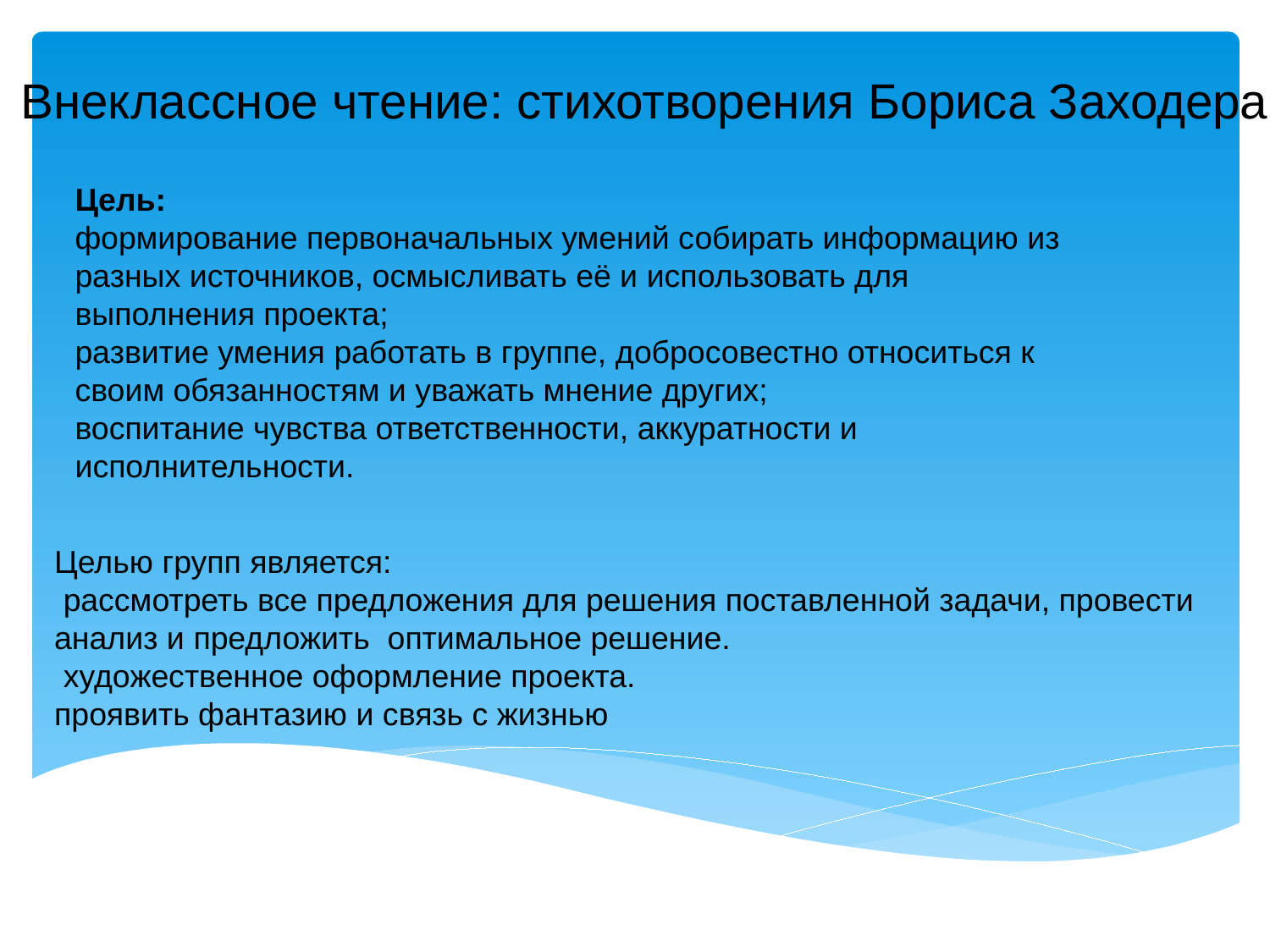

Внеклассное чтение: стихотворения Бориса Заходера
Цель:
формирование первоначальных умений собирать информацию из разных источников, осмысливать её и использовать для выполнения проекта;
развитие умения работать в группе, добросовестно относиться к своим обязанностям и уважать мнение других;
воспитание чувства ответственности, аккуратности и исполнительности.
Целью групп является:
 рассмотреть все предложения для решения поставленной задачи, провести анализ и предложить  оптимальное решение.
 художественное оформление проекта.
проявить фантазию и связь с жизнью